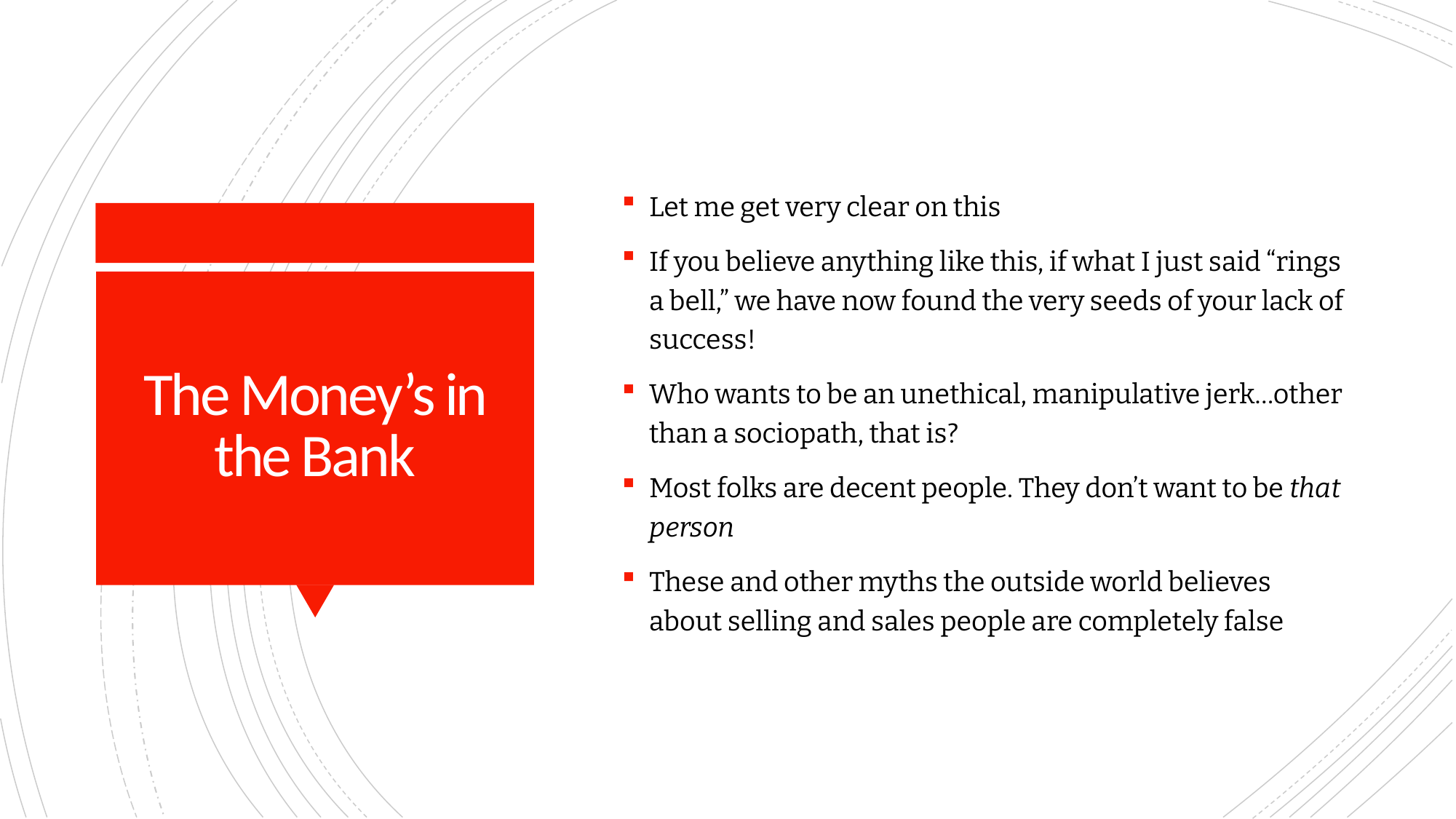

Let me get very clear on this
If you believe anything like this, if what I just said “rings a bell,” we have now found the very seeds of your lack of success!
Who wants to be an unethical, manipulative jerk…other than a sociopath, that is?
Most folks are decent people. They don’t want to be that person
These and other myths the outside world believes about selling and sales people are completely false
# The Money’s in the Bank